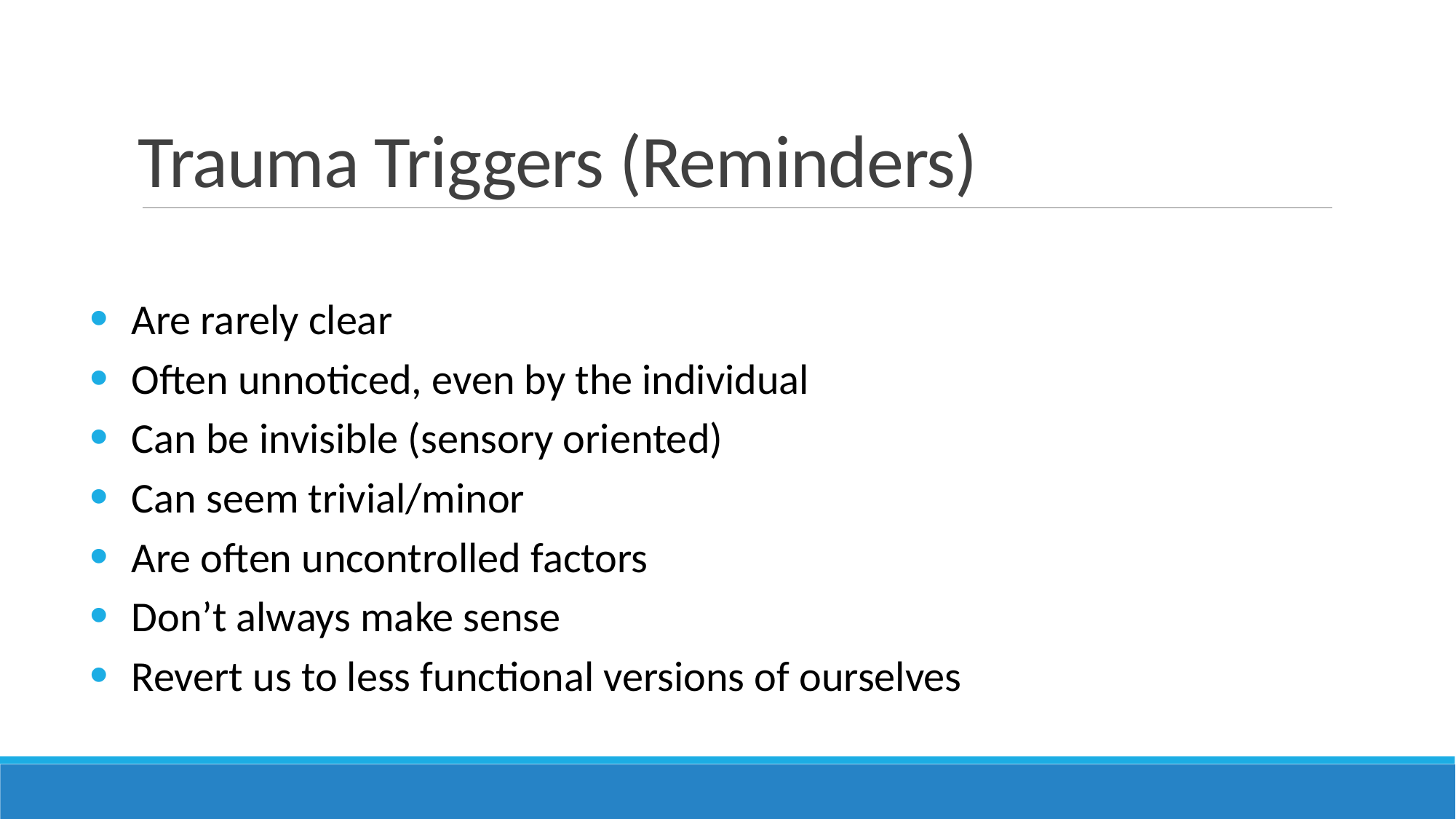

# Trauma Triggers (Reminders)
Are rarely clear
Often unnoticed, even by the individual
Can be invisible (sensory oriented)
Can seem trivial/minor
Are often uncontrolled factors
Don’t always make sense
Revert us to less functional versions of ourselves